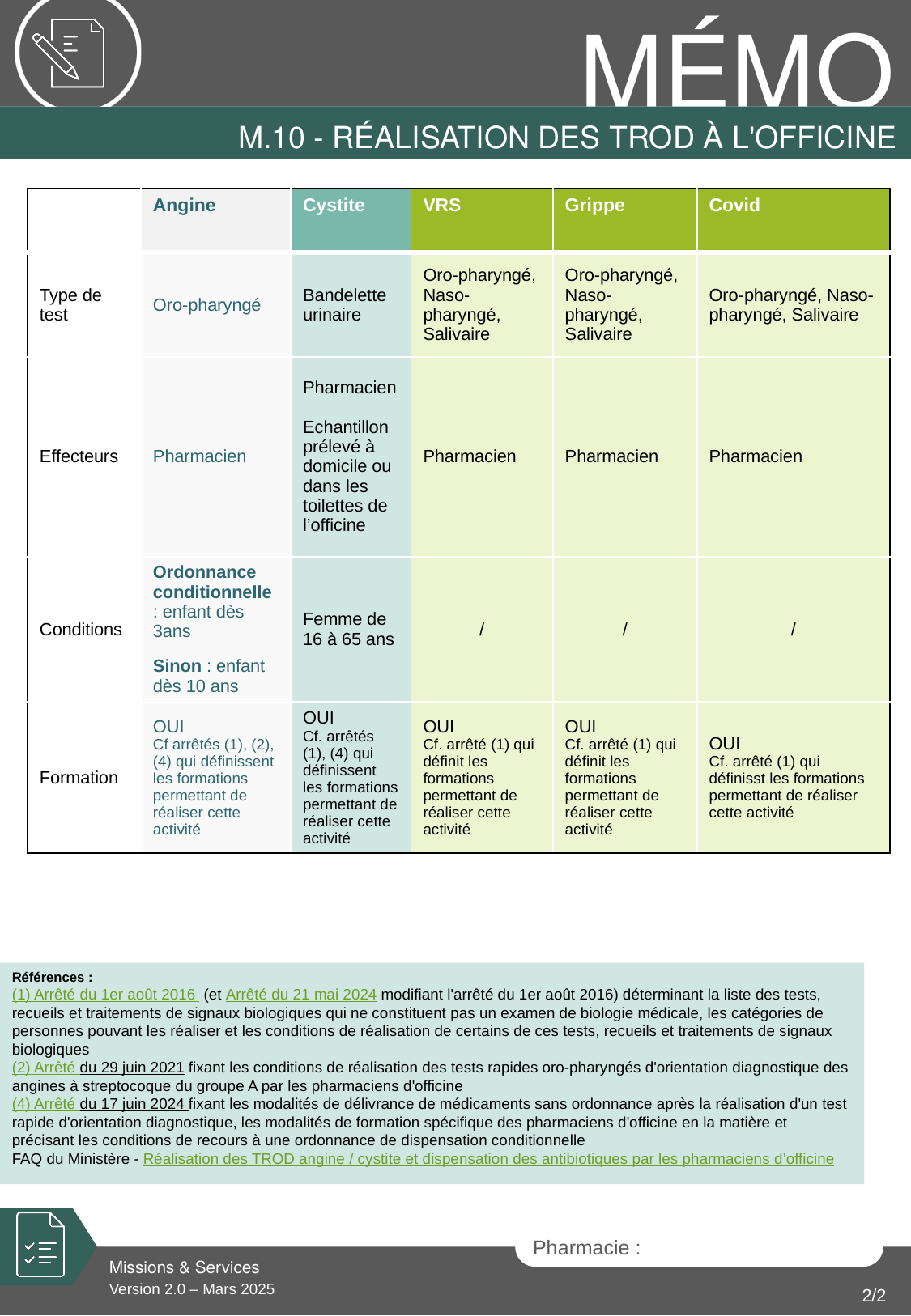

# M.10 - Réalisation des TROD à l'officine
|  | Angine | Cystite | VRS | Grippe | Covid |
| --- | --- | --- | --- | --- | --- |
| Type de test | Oro-pharyngé | Bandelette urinaire | Oro-pharyngé, Naso-pharyngé, Salivaire | Oro-pharyngé, Naso-pharyngé, Salivaire | Oro-pharyngé, Naso-pharyngé, Salivaire |
| Effecteurs | Pharmacien | Pharmacien Echantillon prélevé à domicile ou dans les toilettes de l’officine | Pharmacien | Pharmacien | Pharmacien |
| Conditions | Ordonnance conditionnelle : enfant dès 3ans Sinon : enfant dès 10 ans | Femme de 16 à 65 ans | / | / | / |
| Formation | OUI Cf arrêtés (1), (2), (4) qui définissent les formations permettant de réaliser cette activité | OUI Cf. arrêtés (1), (4) qui définissent les formations permettant de réaliser cette activité | OUI Cf. arrêté (1) qui définit les formations permettant de réaliser cette activité | OUI Cf. arrêté (1) qui définit les formations permettant de réaliser cette activité | OUI Cf. arrêté (1) qui définisst les formations permettant de réaliser cette activité |
Références :
(1) Arrêté du 1er août 2016  (et Arrêté du 21 mai 2024 modifiant l'arrêté du 1er août 2016) déterminant la liste des tests, recueils et traitements de signaux biologiques qui ne constituent pas un examen de biologie médicale, les catégories de personnes pouvant les réaliser et les conditions de réalisation de certains de ces tests, recueils et traitements de signaux biologiques
(2) Arrêté du 29 juin 2021 fixant les conditions de réalisation des tests rapides oro-pharyngés d'orientation diagnostique des angines à streptocoque du groupe A par les pharmaciens d'officine
(4) Arrêté du 17 juin 2024 fixant les modalités de délivrance de médicaments sans ordonnance après la réalisation d'un test rapide d'orientation diagnostique, les modalités de formation spécifique des pharmaciens d'officine en la matière et précisant les conditions de recours à une ordonnance de dispensation conditionnelle
FAQ du Ministère - Réalisation des TROD angine / cystite et dispensation des antibiotiques par les pharmaciens d’officine

2/2